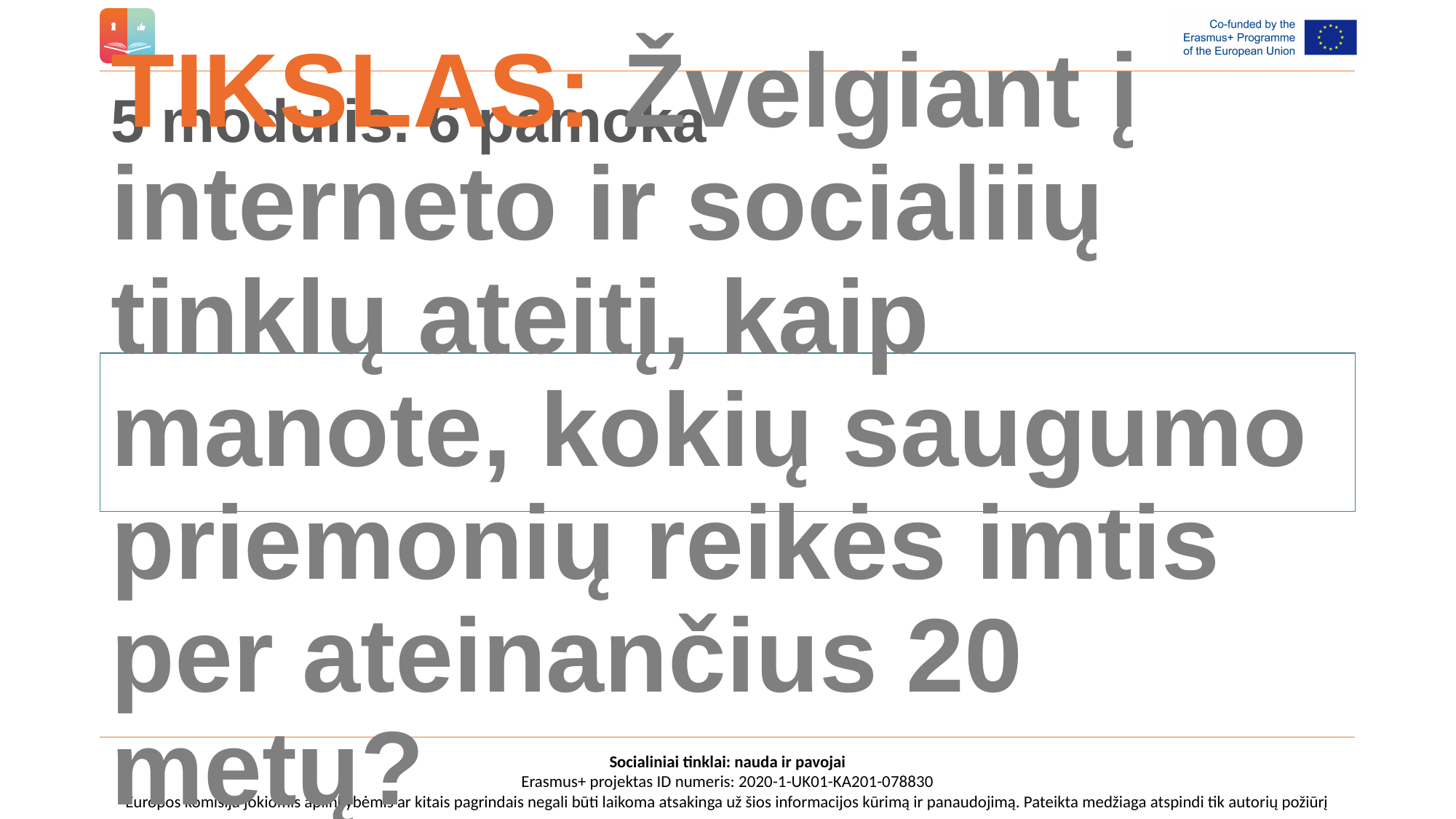

# 5 modulis. 6 pamoka
TIKSLAS: Žvelgiant į interneto ir socialiių tinklų ateitį, kaip manote, kokių saugumo priemonių reikės imtis per ateinančius 20 metų?
Socialiniai tinklai: nauda ir pavojai
Erasmus+ projektas ID numeris: 2020-1-UK01-KA201-078830
Europos komisija jokiomis aplinkybėmis ar kitais pagrindais negali būti laikoma atsakinga už šios informacijos kūrimą ir panaudojimą. Pateikta medžiaga atspindi tik autorių požiūrį